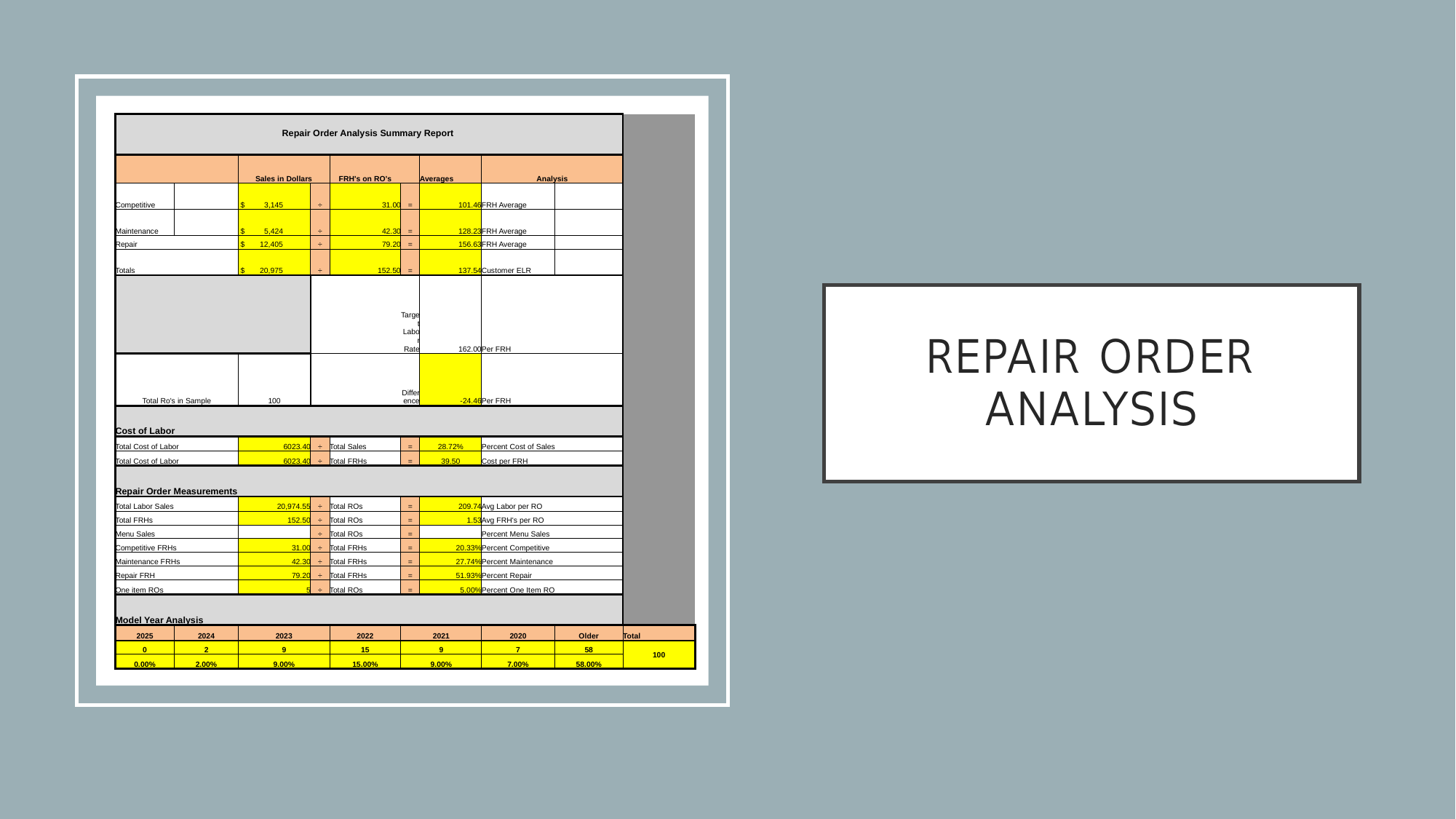

| Repair Order Analysis Summary Report |  |  |  |  |  |  |  |  |  |
| --- | --- | --- | --- | --- | --- | --- | --- | --- | --- |
|  |  |  |  |  |  |  |  |  |  |
|  |  | Sales in Dollars |  | FRH's on RO's |  |  |  |  |  |
|  |  |  |  |  |  | Averages | Analysis |  |  |
| Competitive |  | $ 3,145 | ÷ | 31.00 | = | 101.46 | FRH Average |  |  |
| Maintenance |  | $ 5,424 | ÷ | 42.30 | = | 128.23 | FRH Average |  |  |
| Repair |  | $ 12,405 | ÷ | 79.20 | = | 156.63 | FRH Average |  |  |
| Totals |  | $ 20,975 | ÷ | 152.50 | = | 137.54 | Customer ELR |  |  |
|  |  |  |  |  | Target Labor Rate | 162.00 | Per FRH |  |  |
| Total Ro's in Sample |  | 100 |  |  | Difference | -24.46 | Per FRH |  |  |
|  |  |  |  |  |  |  |  |  |  |
| Cost of Labor |  |  |  |  |  |  |  |  |  |
| Total Cost of Labor |  | 6023.40 | ÷ | Total Sales | = | 28.72% | Percent Cost of Sales |  |  |
| Total Cost of Labor |  | 6023.40 | ÷ | Total FRHs | = | 39.50 | Cost per FRH |  |  |
|  |  |  |  |  |  |  |  |  |  |
| Repair Order Measurements |  |  |  |  |  |  |  |  |  |
| Total Labor Sales |  | 20,974.55 | ÷ | Total ROs | = | 209.74 | Avg Labor per RO |  |  |
| Total FRHs |  | 152.50 | ÷ | Total ROs | = | 1.53 | Avg FRH's per RO |  |  |
| Menu Sales |  |  | ÷ | Total ROs | = |  | Percent Menu Sales |  |  |
| Competitive FRHs |  | 31.00 | ÷ | Total FRHs | = | 20.33% | Percent Competitive |  |  |
| Maintenance FRHs |  | 42.30 | ÷ | Total FRHs | = | 27.74% | Percent Maintenance |  |  |
| Repair FRH |  | 79.20 | ÷ | Total FRHs | = | 51.93% | Percent Repair |  |  |
| One item ROs |  | 5 | ÷ | Total ROs | = | 5.00% | Percent One Item RO |  |  |
|  |  |  |  |  |  |  |  |  |  |
| Model Year Analysis |  |  |  |  |  |  |  |  |  |
| 2025 | 2024 | 2023 |  | 2022 | 2021 |  | 2020 | Older | Total |
| 0 | 2 | 9 |  | 15 | 9 |  | 7 | 58 | 100 |
| 0.00% | 2.00% | 9.00% |  | 15.00% | 9.00% |  | 7.00% | 58.00% |  |
# Repair order analysis